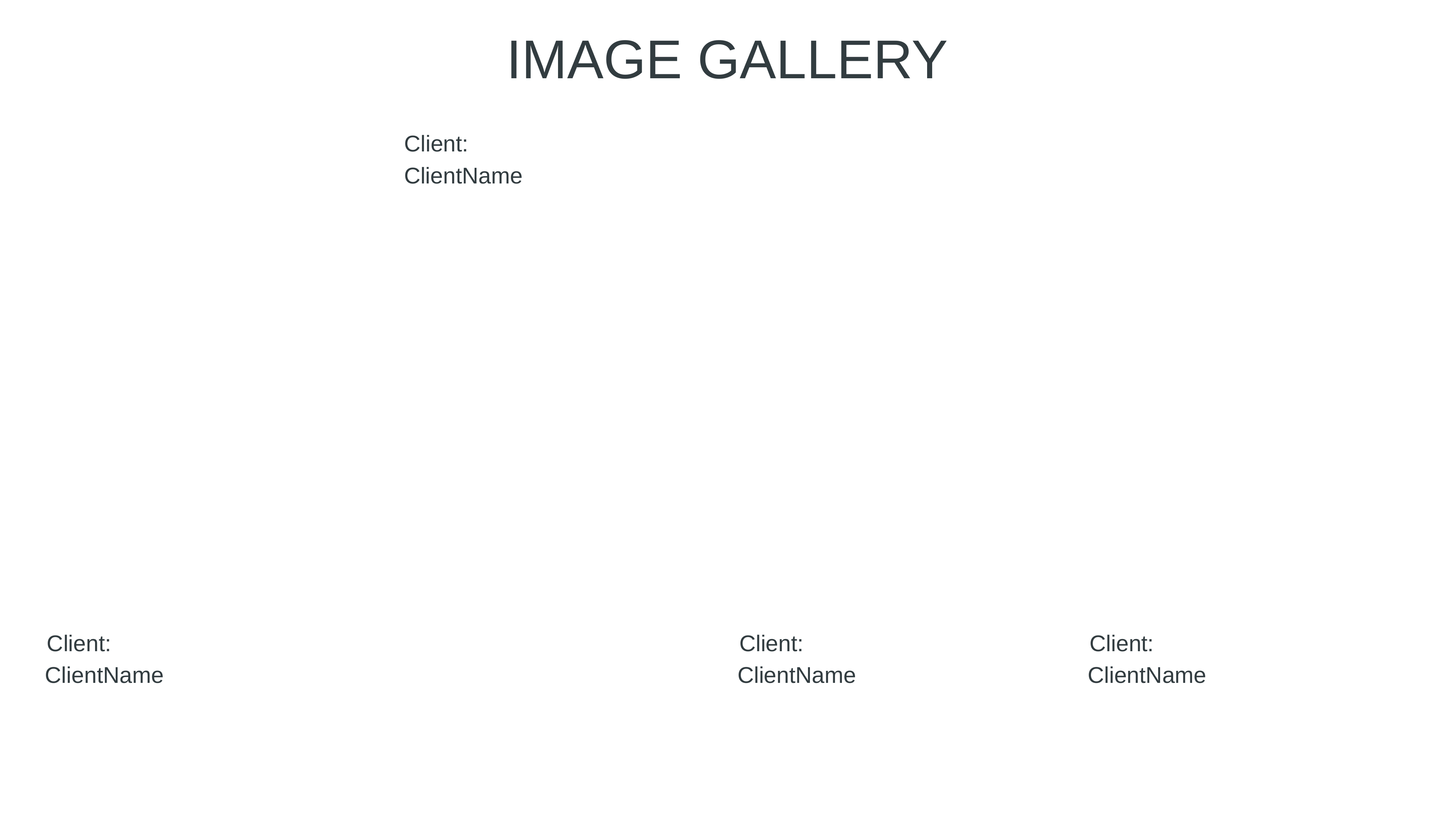

image gallery
Client:

ClientName

Client:
Client:
Client:
ClientName
ClientName
ClientName